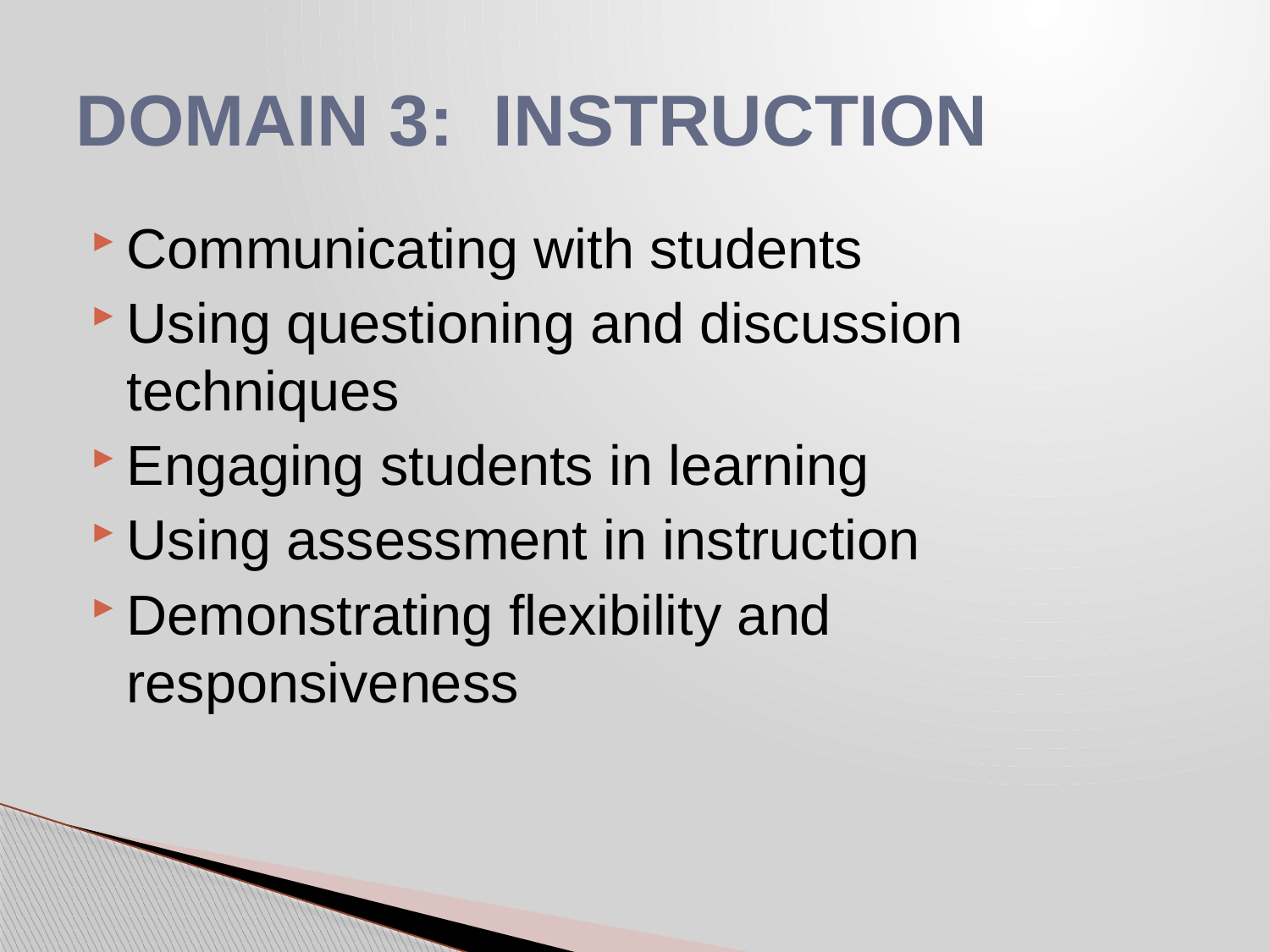

# DOMAIN 3:  INSTRUCTION
Communicating with students
Using questioning and discussion techniques
Engaging students in learning
Using assessment in instruction
Demonstrating flexibility and responsiveness